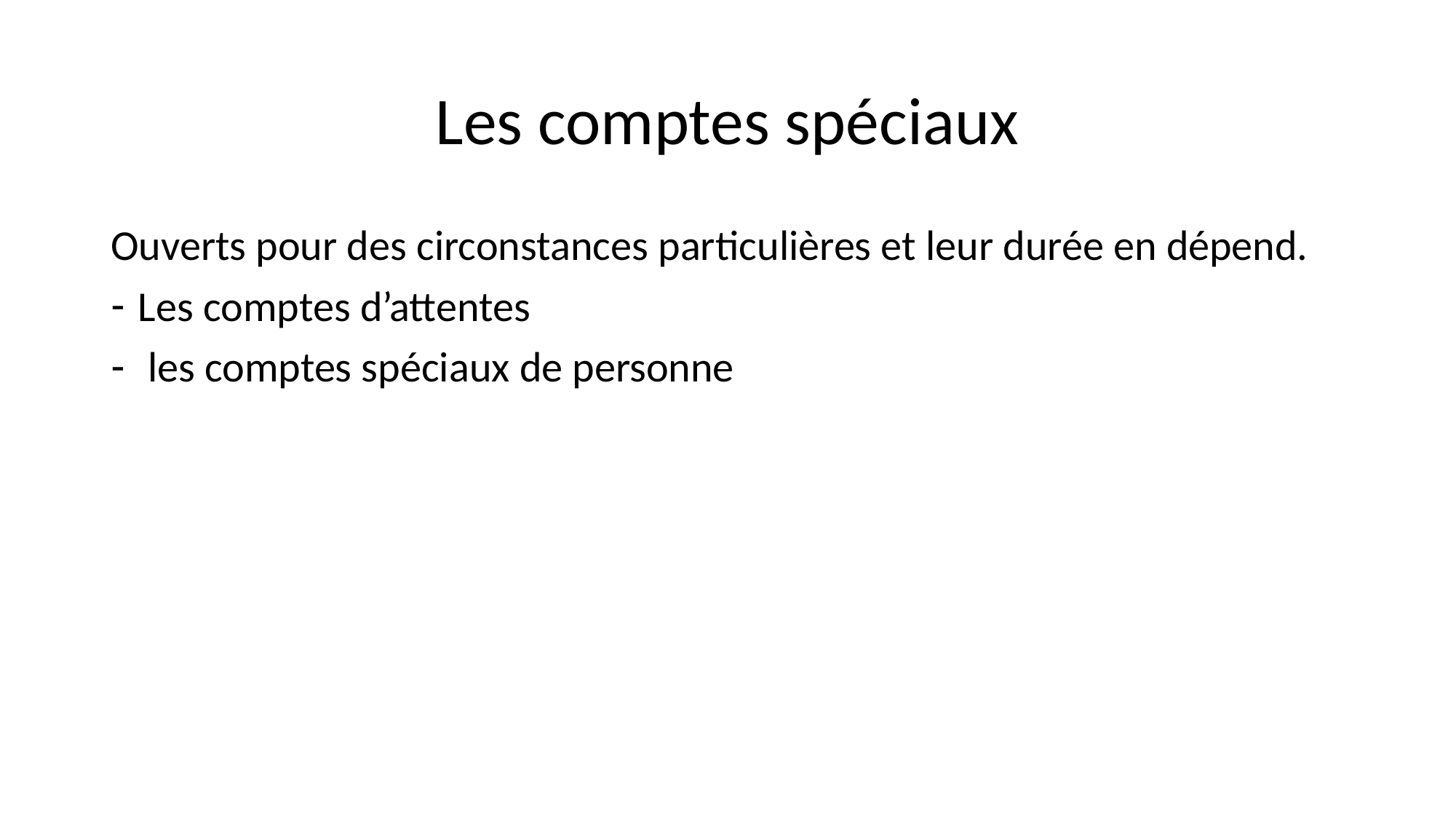

# Les comptes spéciaux
Ouverts pour des circonstances particulières et leur durée en dépend.
Les comptes d’attentes
 les comptes spéciaux de personne